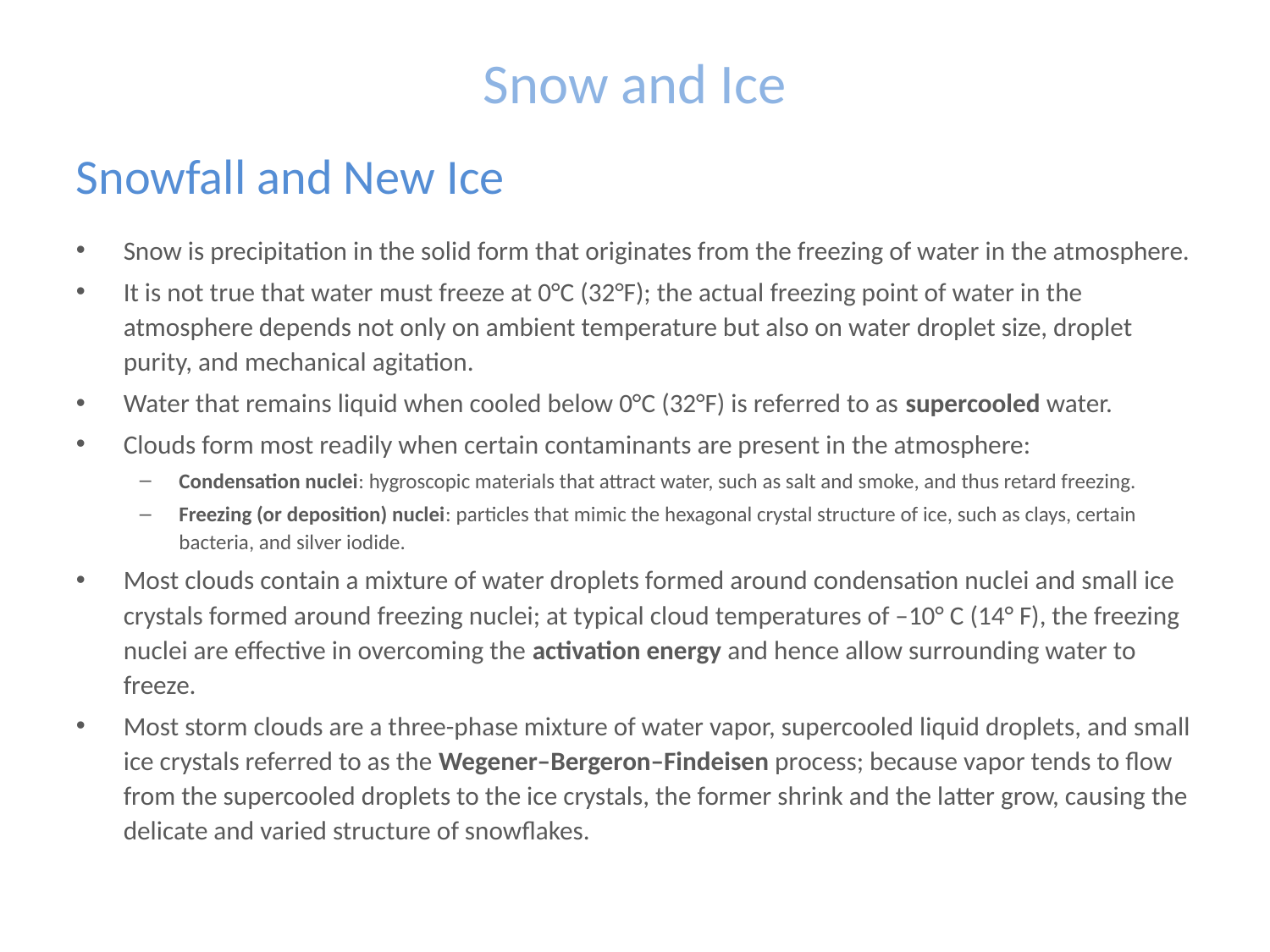

# Snow and Ice
Snowfall and New Ice
Snow is precipitation in the solid form that originates from the freezing of water in the atmosphere.
It is not true that water must freeze at 0°C (32°F); the actual freezing point of water in the atmosphere depends not only on ambient temperature but also on water droplet size, droplet purity, and mechanical agitation.
Water that remains liquid when cooled below 0°C (32°F) is referred to as supercooled water.
Clouds form most readily when certain contaminants are present in the atmosphere:
Condensation nuclei: hygroscopic materials that attract water, such as salt and smoke, and thus retard freezing.
Freezing (or deposition) nuclei: particles that mimic the hexagonal crystal structure of ice, such as clays, certain bacteria, and silver iodide.
Most clouds contain a mixture of water droplets formed around condensation nuclei and small ice crystals formed around freezing nuclei; at typical cloud temperatures of –10° C (14° F), the freezing nuclei are effective in overcoming the activation energy and hence allow surrounding water to freeze.
Most storm clouds are a three-phase mixture of water vapor, supercooled liquid droplets, and small ice crystals referred to as the Wegener–Bergeron–Findeisen process; because vapor tends to flow from the supercooled droplets to the ice crystals, the former shrink and the latter grow, causing the delicate and varied structure of snowflakes.